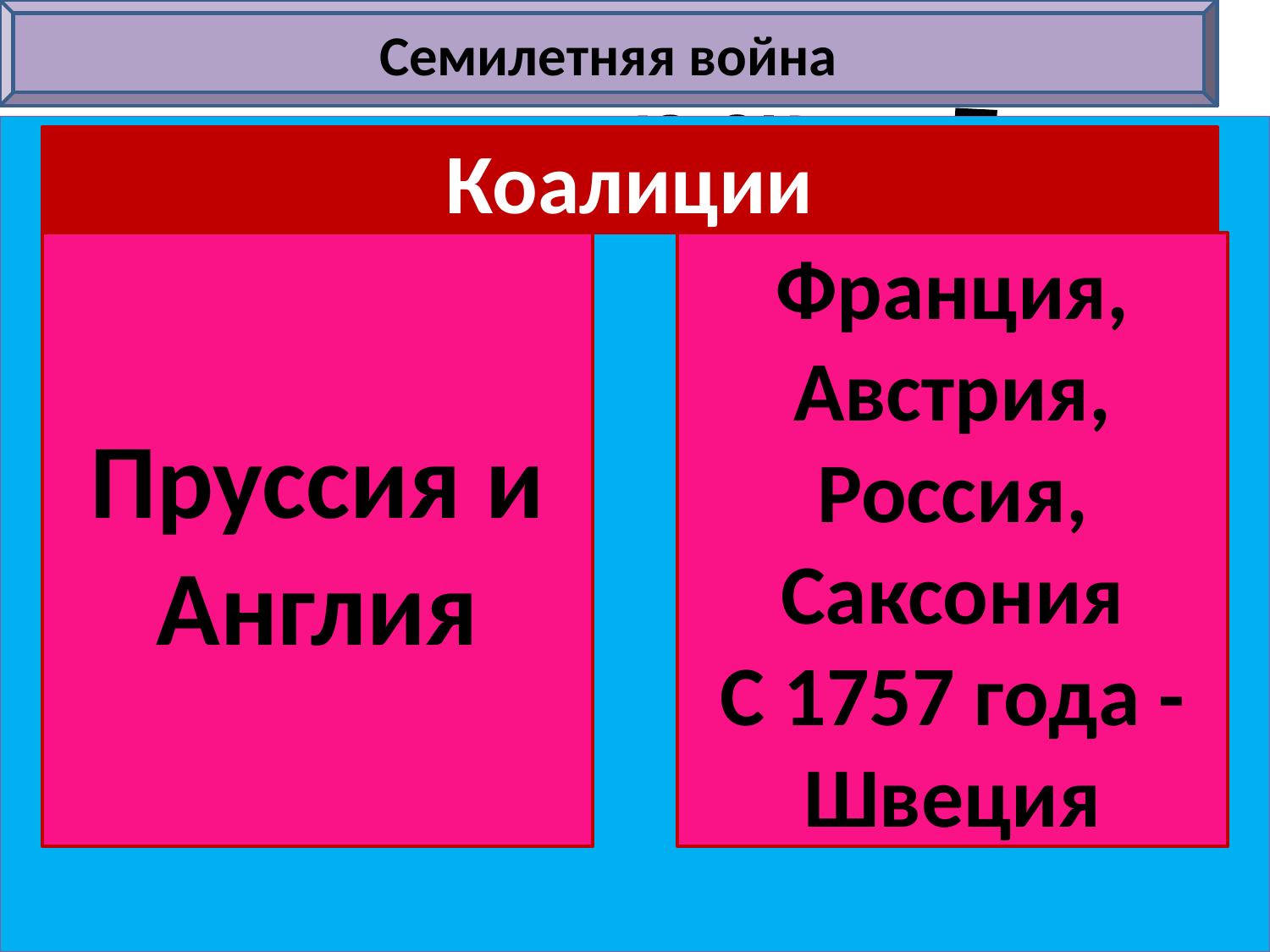

Семилетняя война

Коалиции
Расстановка сил в Европе
Ослабление Австрии
Укреплению отношений с Францией
Пруссия и Англия
Франция, Австрия, Россия, Саксония
С 1757 года - Швеция
противоречия
Англия
Франция
Американские владения
Усиление Пруссии в Европе – Непобедимая Армия